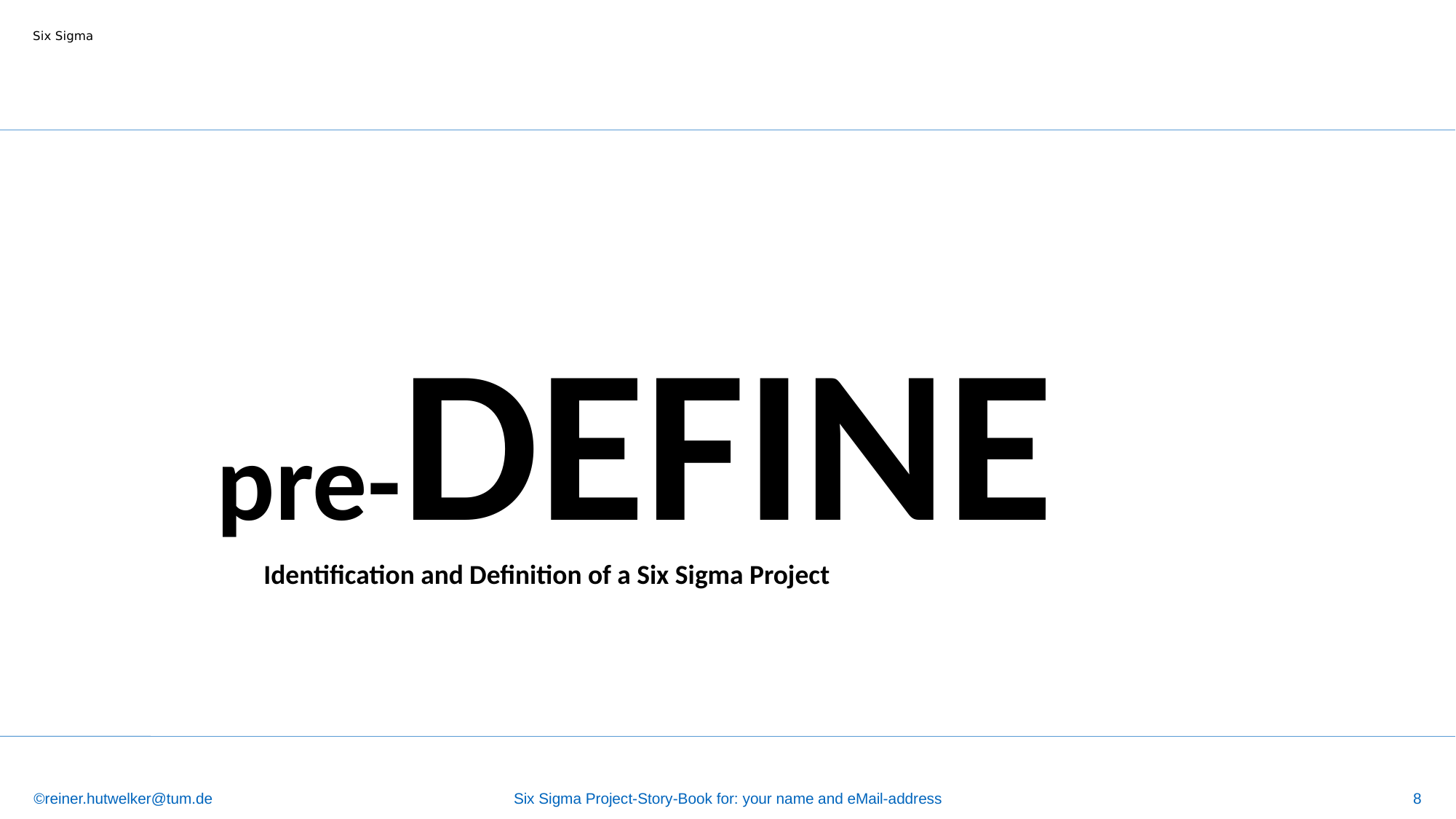

Six Sigma
pre-DEFINE
Identification and Definition of a Six Sigma Project